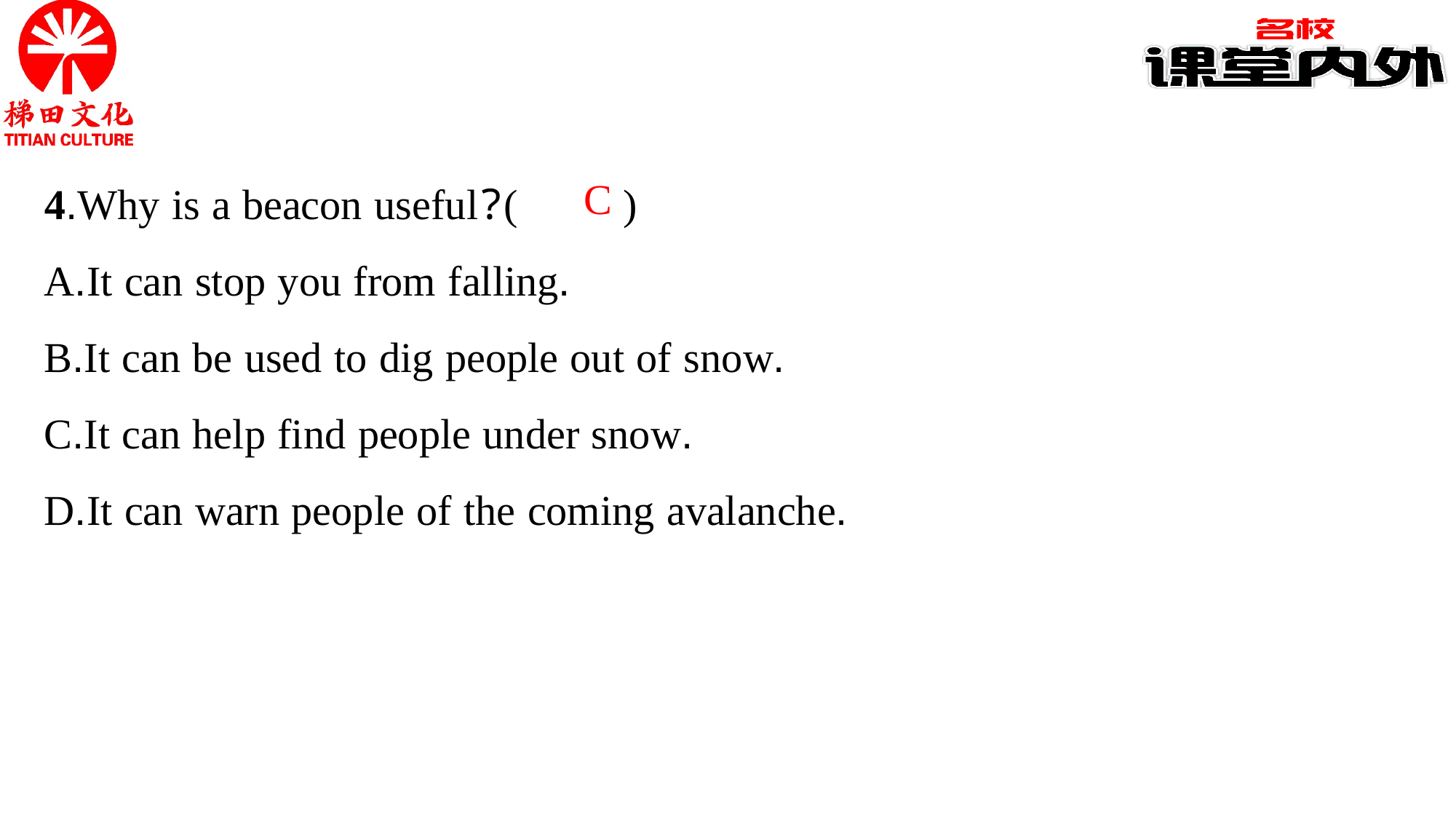

4.Why is a beacon useful?(　　)
A.It can stop you from falling.
B.It can be used to dig people out of snow.
C.It can help find people under snow.
D.It can warn people of the coming avalanche.
C